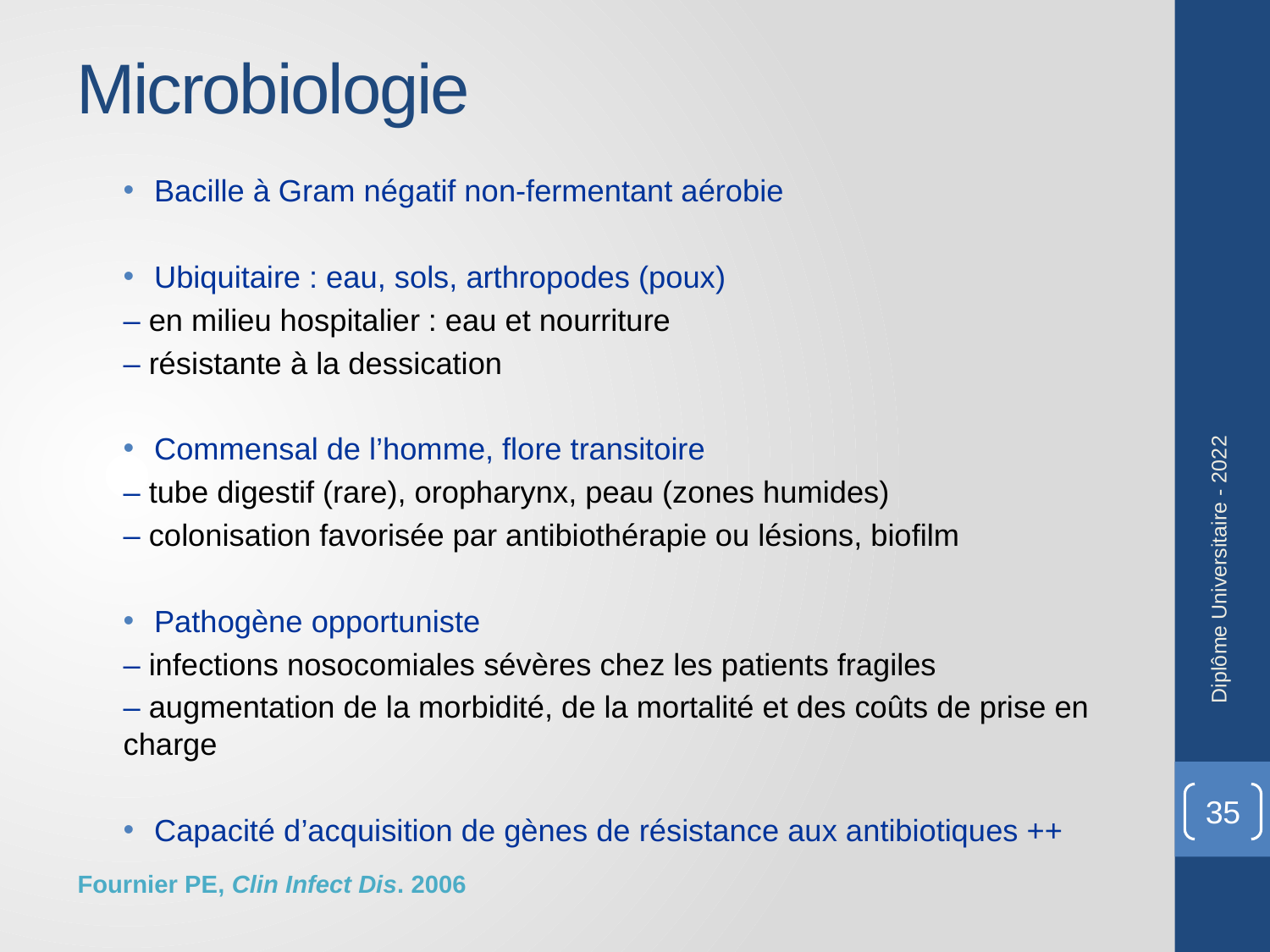

# Microbiologie
Bacille à Gram négatif non-fermentant aérobie

Ubiquitaire : eau, sols, arthropodes (poux)
– en milieu hospitalier : eau et nourriture
– résistante à la dessication

Commensal de l’homme, flore transitoire
– tube digestif (rare), oropharynx, peau (zones humides)
– colonisation favorisée par antibiothérapie ou lésions, biofilm

Pathogène opportuniste
– infections nosocomiales sévères chez les patients fragiles
– augmentation de la morbidité, de la mortalité et des coûts de prise en charge

Capacité d’acquisition de gènes de résistance aux antibiotiques ++
Diplôme Universitaire - 2022
35
Fournier PE, Clin Infect Dis. 2006